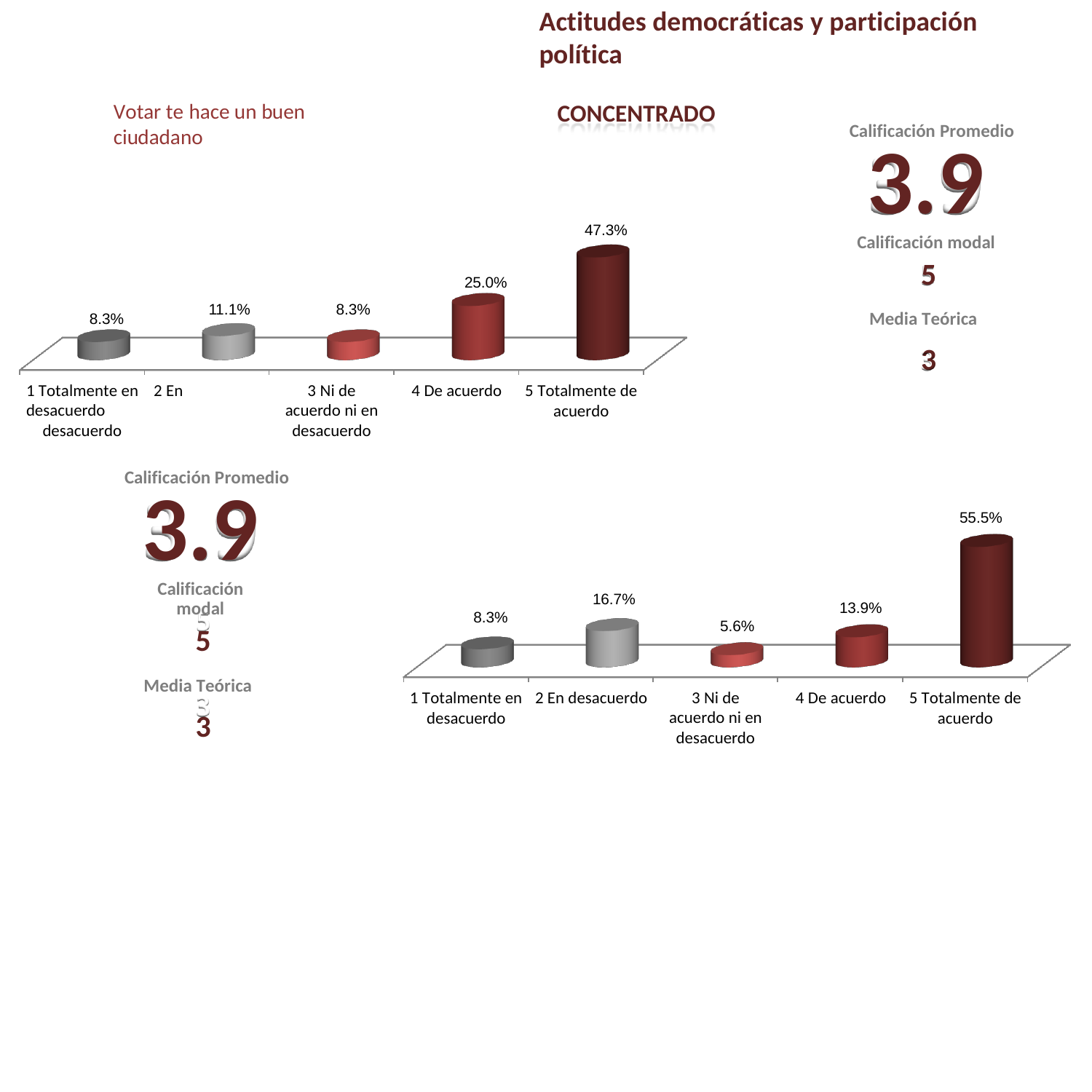

Actitudes democráticas y participación política
CONCENTRADO
Votar te hace un buen ciudadano

Calificación Promedio
3.9
Calificación modal
5

Media Teórica

3

47.3%

25.0%
11.1%
8.3%
8.3%

3 Ni de acuerdo ni en desacuerdo
1 Totalmente en    2 En desacuerdo
desacuerdo
4 De acuerdo
5 Totalmente de
acuerdo

Calificación Promedio
3.9
Calificación modal
5

Media Teórica

3
55.5%

16.7%

13.9%
8.3%
5.6%

3 Ni de acuerdo ni en desacuerdo
1 Totalmente en
desacuerdo
2 En desacuerdo
4 De acuerdo
5 Totalmente de
acuerdo